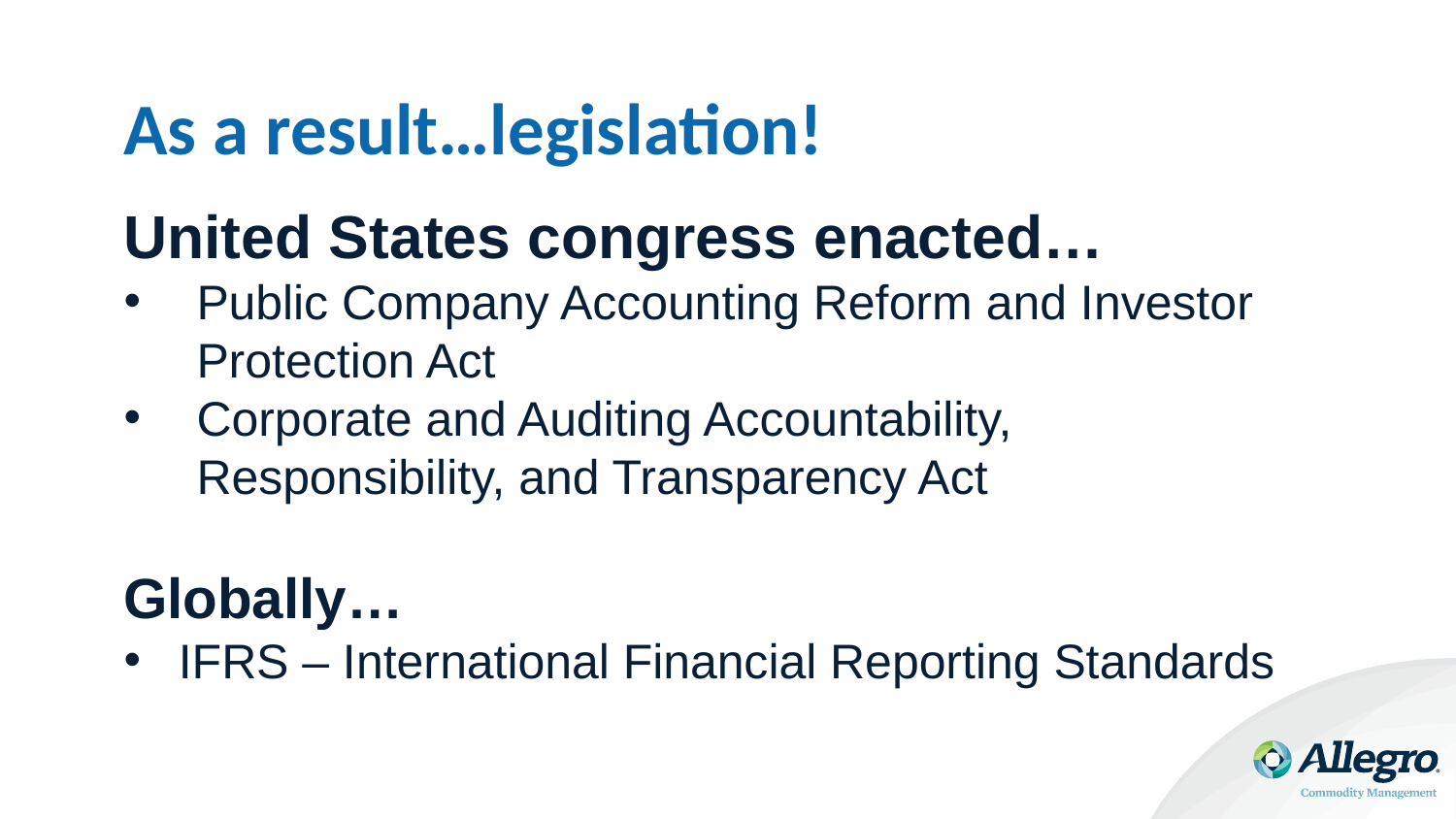

# As a result…legislation!
United States congress enacted…
Public Company Accounting Reform and Investor Protection Act
Corporate and Auditing Accountability, Responsibility, and Transparency Act

Globally…
IFRS – International Financial Reporting Standards